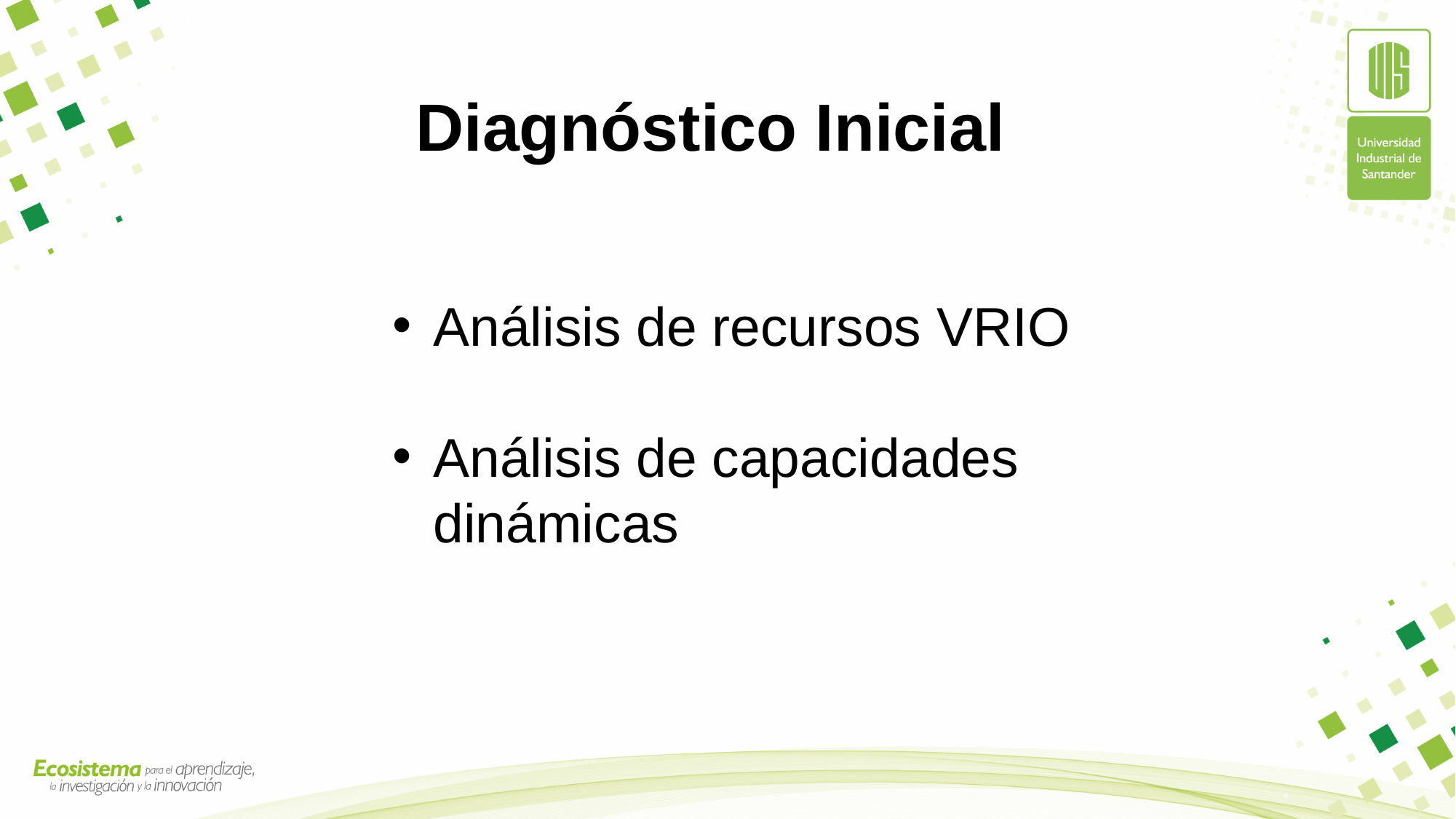

# Diagnóstico Inicial
Análisis de recursos VRIO

Análisis de capacidades dinámicas